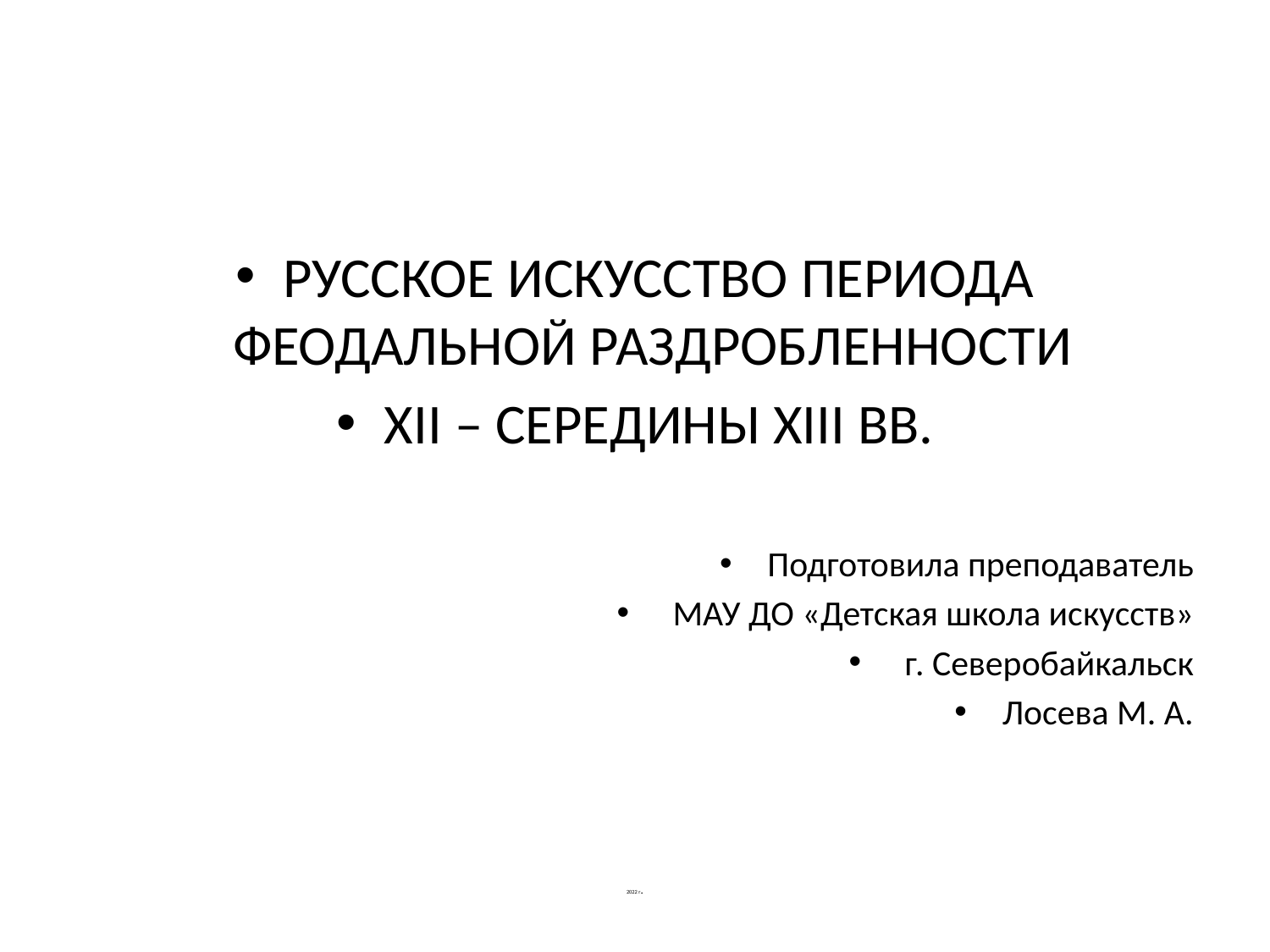

РУССКОЕ ИСКУССТВО ПЕРИОДА ФЕОДАЛЬНОЙ РАЗДРОБЛЕННОСТИ
XII – СЕРЕДИНЫ XIII ВВ.

Подготовила преподаватель
 МАУ ДО «Детская школа искусств»
 г. Северобайкальск
Лосева М. А.

# 2022 г.